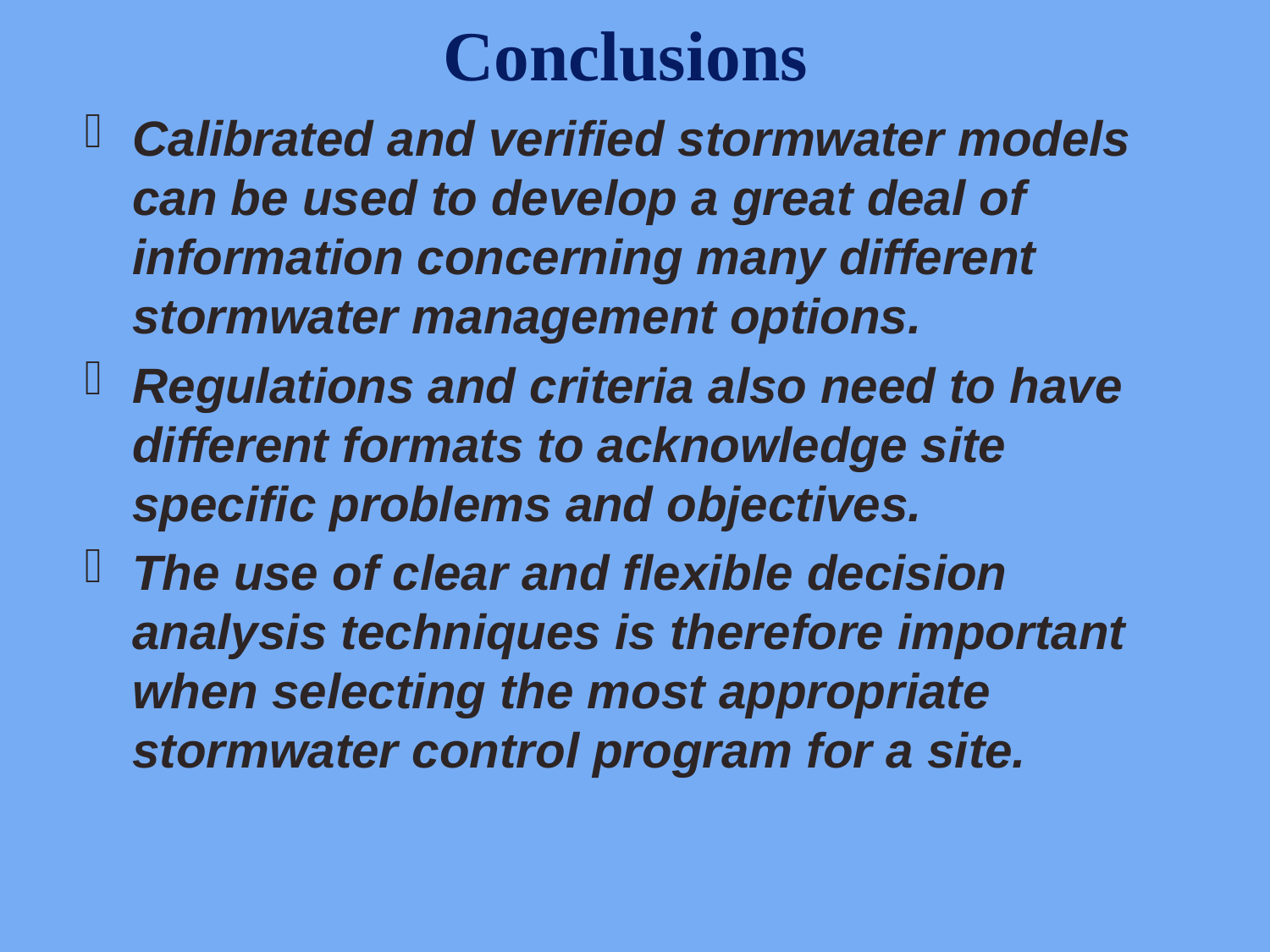

# Conclusions
Calibrated and verified stormwater models can be used to develop a great deal of information concerning many different stormwater management options.
Regulations and criteria also need to have different formats to acknowledge site specific problems and objectives.
The use of clear and flexible decision analysis techniques is therefore important when selecting the most appropriate stormwater control program for a site.